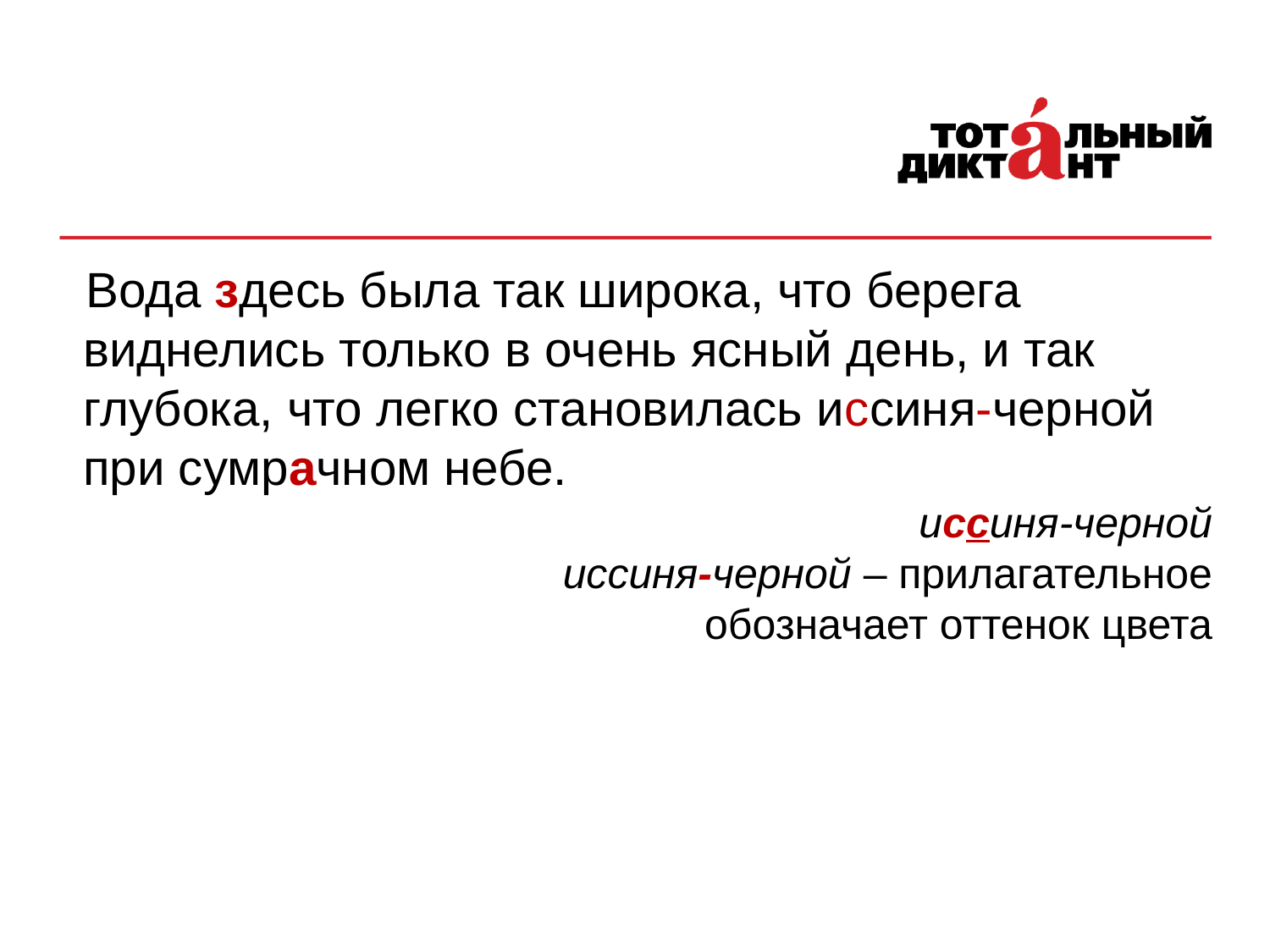

Вода здесь была так широка, что берега виднелись только в очень ясный день, и так глубока, что легко становилась иссиня-черной при сумрачном небе.
иссиня-черной
иссиня-черной – прилагательное обозначает оттенок цвета